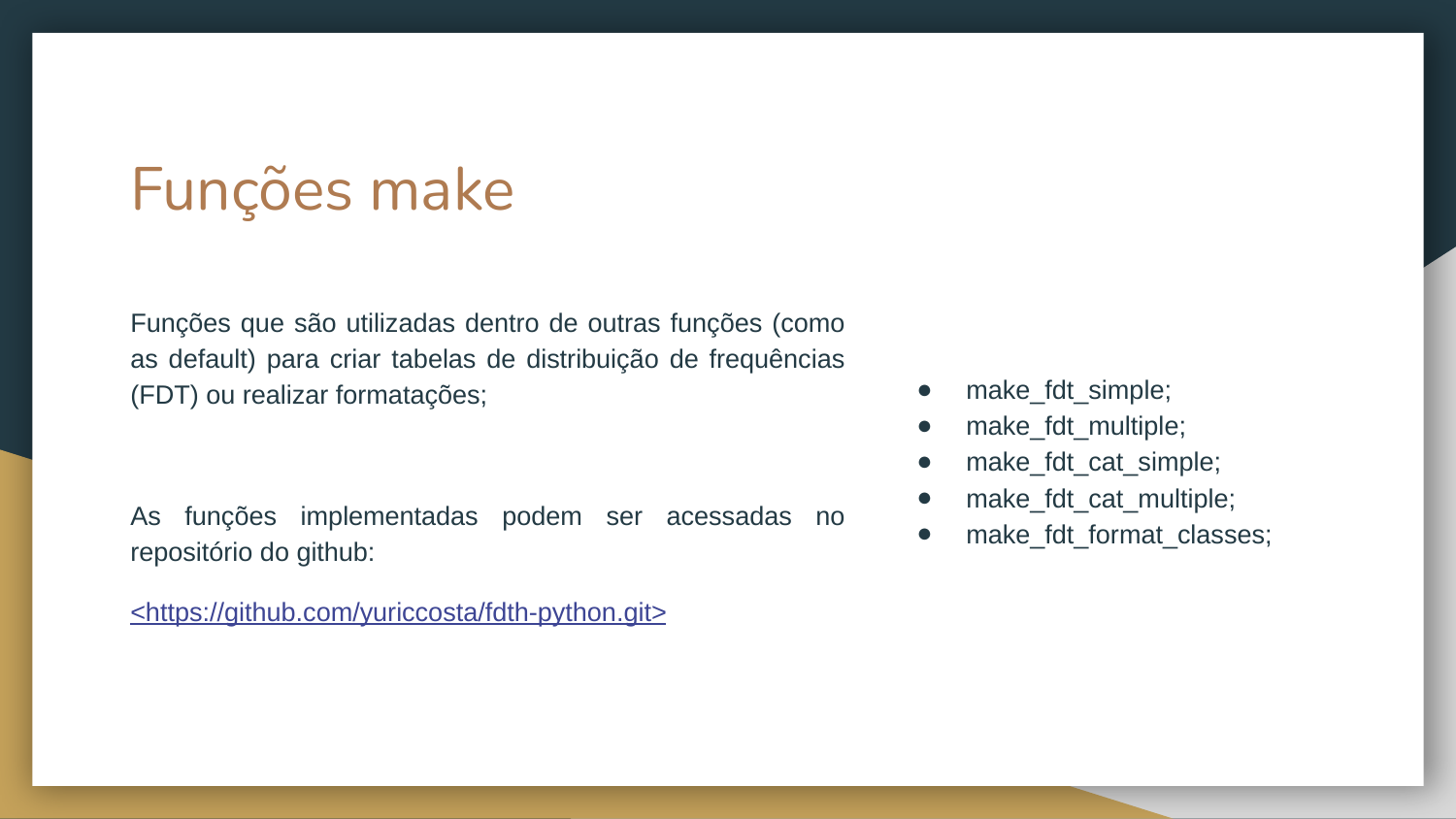

# Funções make
Funções que são utilizadas dentro de outras funções (como as default) para criar tabelas de distribuição de frequências (FDT) ou realizar formatações;

As funções implementadas podem ser acessadas no repositório do github:
<https://github.com/yuriccosta/fdth-python.git>
make_fdt_simple;
make_fdt_multiple;
make_fdt_cat_simple;
make_fdt_cat_multiple;
make_fdt_format_classes;